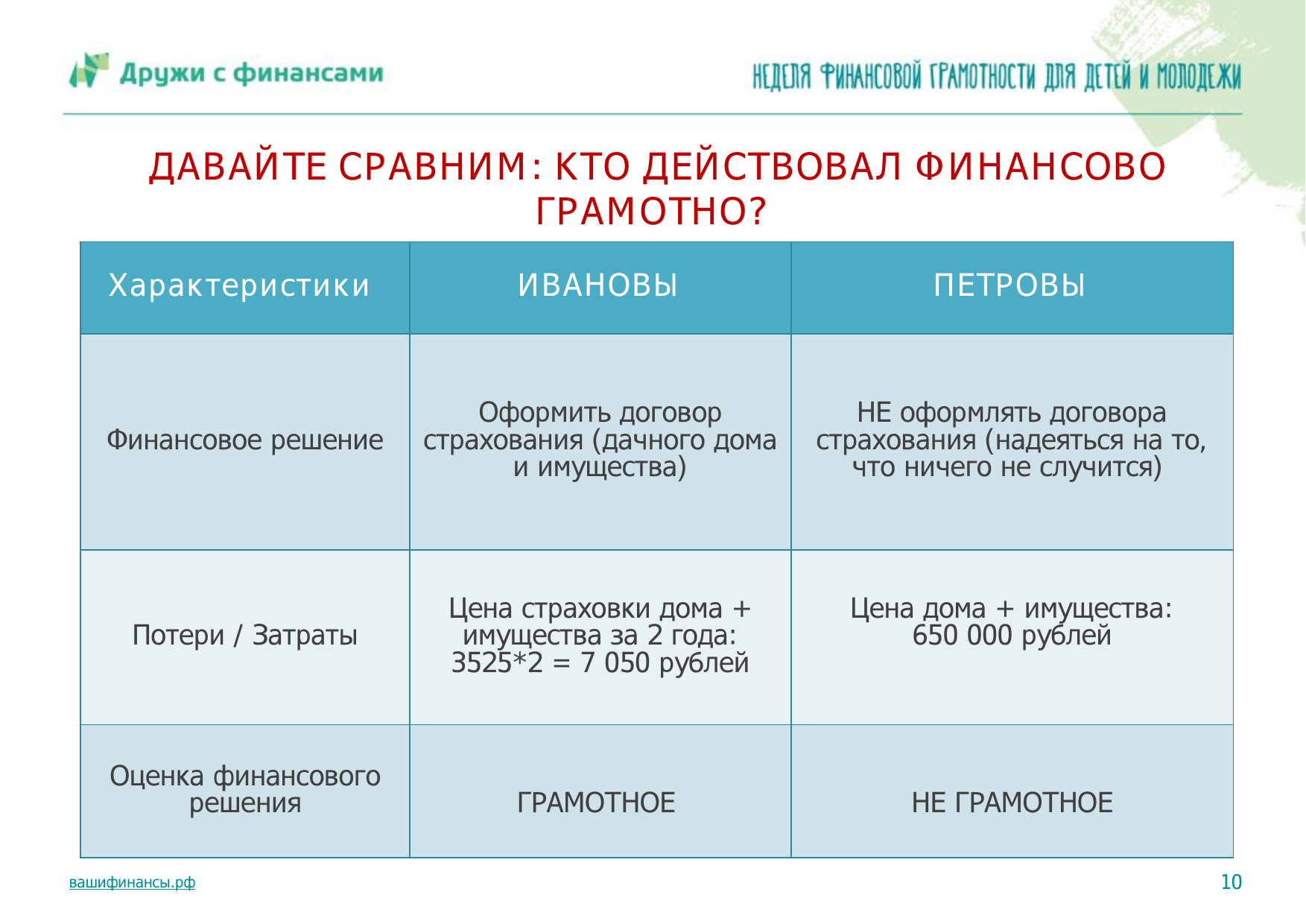

# ДАВАЙТЕ СРАВНИМ: КТО ДЕЙСТВОВАЛ ФИНАНСОВО ГРАМОТНО?
| Характеристики | ИВАНОВЫ | ПЕТРОВЫ |
| --- | --- | --- |
| Финансовое решение | Оформить договор страхования (дачного дома и имущества) | НЕ оформлять договора страхования (надеяться на то, что ничего не случится) |
| Потери / Затраты | Цена страховки дома + имущества за 2 года: 3525\*2 = 7 050 рублей | Цена дома + имущества: 650 000 рублей |
| Оценка финансового решения | ГРАМОТНОЕ | НЕ ГРАМОТНОЕ |
10